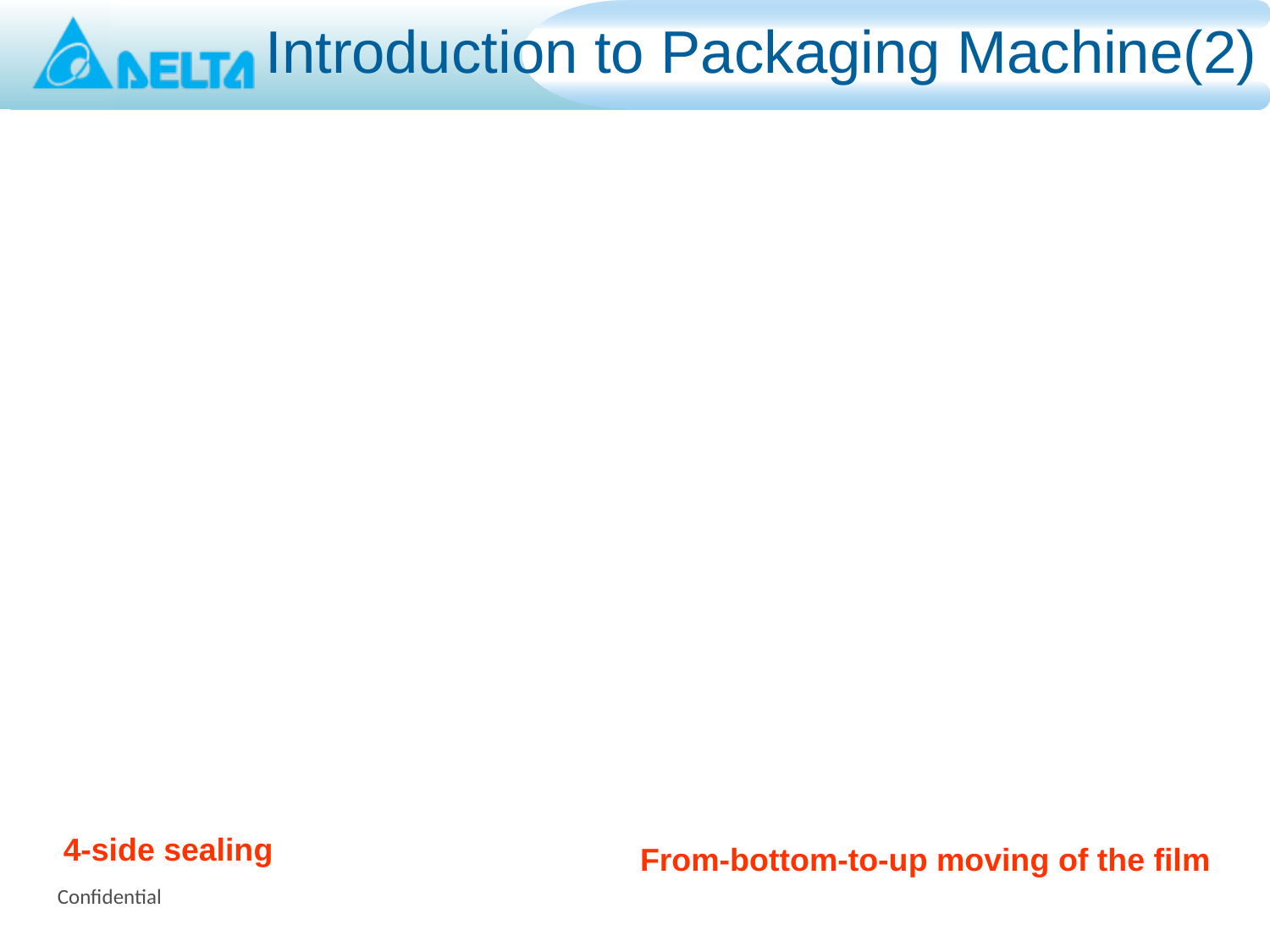

# Introduction to Packaging Machine(2)
4-side sealing
From-bottom-to-up moving of the film